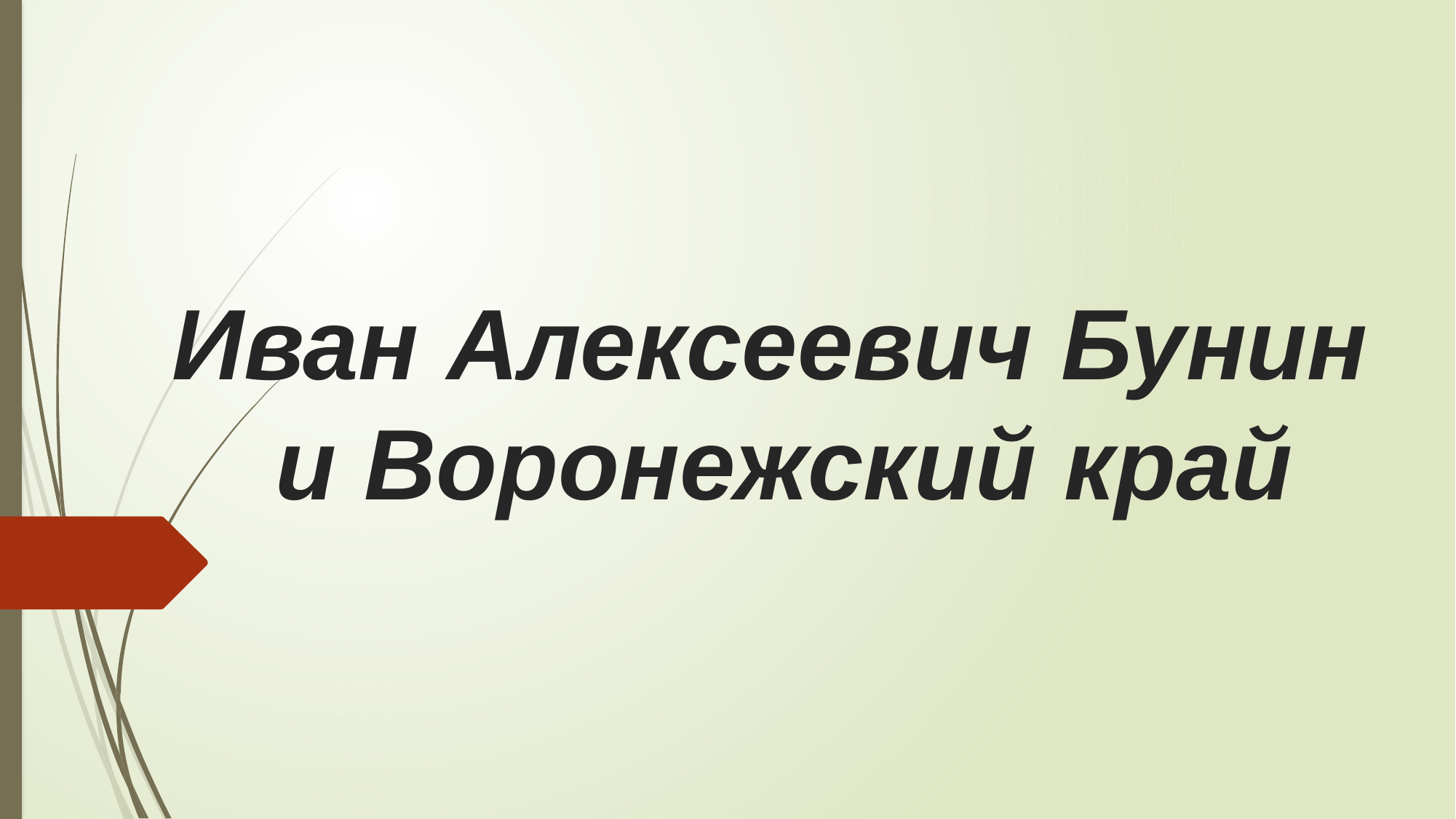

# Иван Алексеевич Бунин и Воронежский край